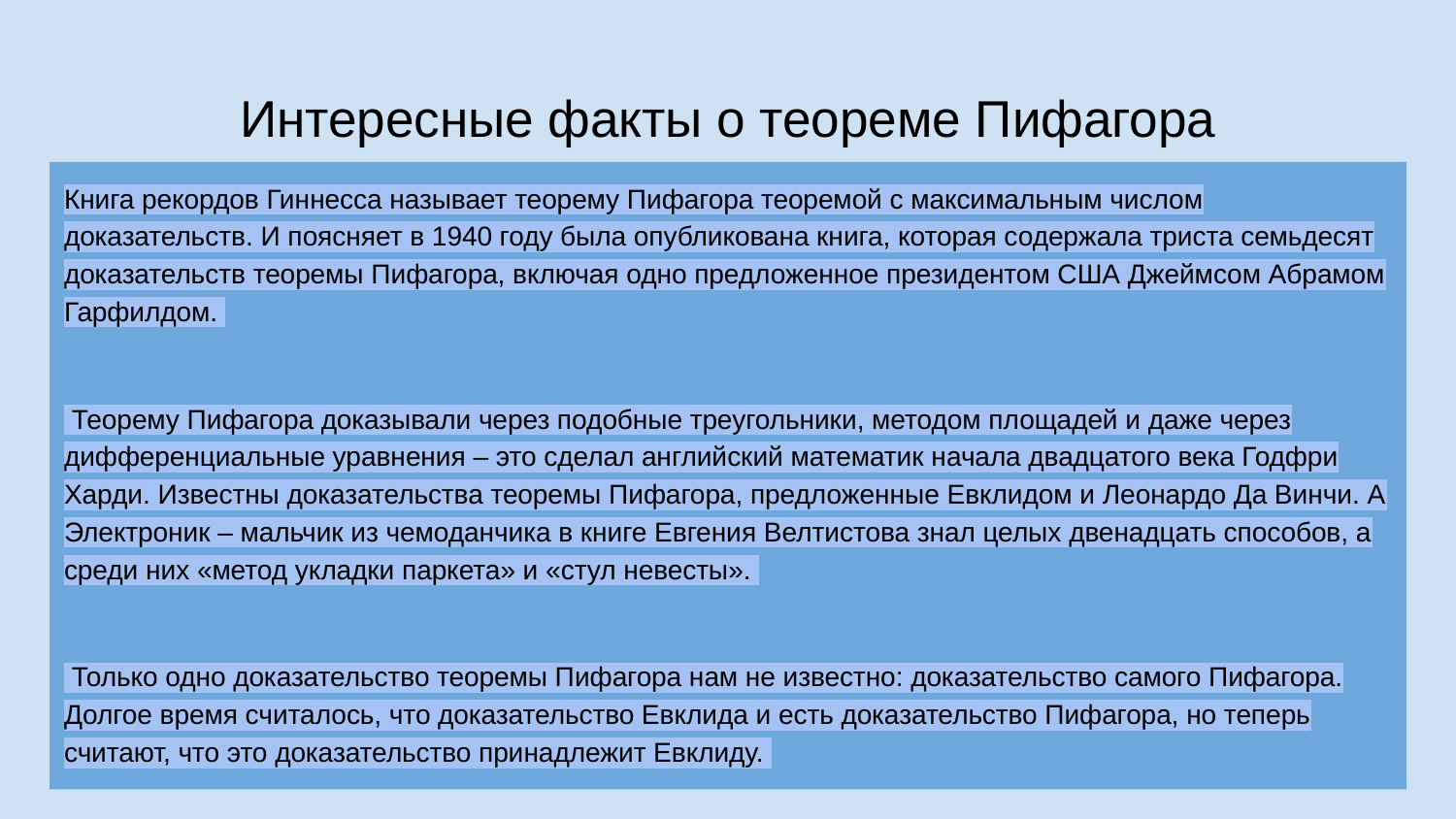

# Интересные факты о теореме Пифагора
Книга рекордов Гиннесса называет теорему Пифагора теоремой с максимальным числом доказательств. И поясняет в 1940 году была опубликована книга, которая содержала триста семьдесят доказательств теоремы Пифагора, включая одно предложенное президентом США Джеймсом Абрамом Гарфилдом.

 Теорему Пифагора доказывали через подобные треугольники, методом площадей и даже через дифференциальные уравнения – это сделал английский математик начала двадцатого века Годфри Харди. Известны доказательства теоремы Пифагора, предложенные Евклидом и Леонардо Да Винчи. А Электроник – мальчик из чемоданчика в книге Евгения Велтистова знал целых двенадцать способов, а среди них «метод укладки паркета» и «стул невесты».

 Только одно доказательство теоремы Пифагора нам не известно: доказательство самого Пифагора. Долгое время считалось, что доказательство Евклида и есть доказательство Пифагора, но теперь считают, что это доказательство принадлежит Евклиду.

5. К настоящему моменту историки математики обнаружили, что теорема Пифагора не была открыта Пифагором – ее знали в разных странах задолго до древнегреческого философа и математика родом с острова Самос, жившего в VI веке до н.э.

3. Теорему Пифагора доказывали через подобные треугольники, методом площадей и даже через дифференциальные уравнения – это сделал английский математик начала двадцатого века Годфри Харди. Известны доказательства теоремы Пифагора, предложенные Евклидом и Леонардо Да Винчи. А Электроник – мальчик из чемоданчика в книге Евгения Велтистова знал целых двенадцать способов, а среди них «метод укладки паркета» и «стул невесты».
4. Только одно доказательство теоремы Пифагора нам не известно: доказательство самого Пифагора. Долгое время считалось, что доказательство Евклида и есть доказательство Пифагора, но теперь считают, что это доказательство принадлежит Евклиду.
5. К настоящему моменту историки математики обнаружили, что теорема Пифагора не была открыта Пифагором – ее знали в разных странах задолго до древнегреческого философа и математика родом с острова Самос, жившего в VI веке до н.э.